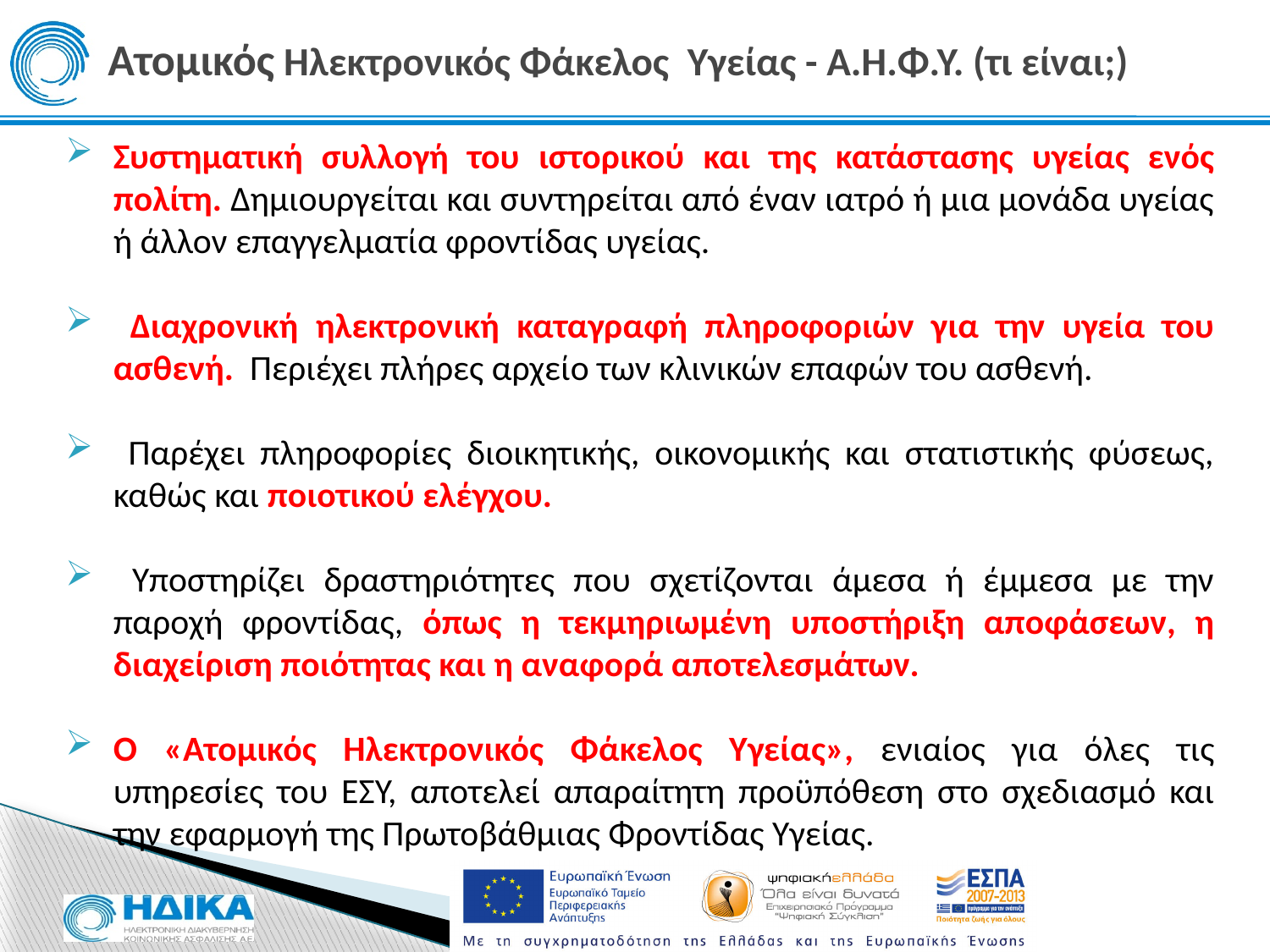

# Ατομικός Ηλεκτρονικός Φάκελος  Υγείας - Α.Η.Φ.Υ. (τι είναι;)
Συστηματική συλλογή του ιστορικού και της κατάστασης υγείας ενός πολίτη. Δημιουργείται και συντηρείται από έναν ιατρό ή μια μονάδα υγείας ή άλλον επαγγελματία φροντίδας υγείας.

 Διαχρονική ηλεκτρονική καταγραφή πληροφοριών για την υγεία του ασθενή.  Περιέχει πλήρες αρχείο των κλινικών επαφών του ασθενή.

 Παρέχει πληροφορίες διοικητικής, οικονομικής και στατιστικής φύσεως, καθώς και ποιοτικού ελέγχου.

 Υποστηρίζει δραστηριότητες που σχετίζονται άμεσα ή έμμεσα με την παροχή φροντίδας, όπως η τεκμηριωμένη υποστήριξη αποφάσεων, η διαχείριση ποιότητας και η αναφορά αποτελεσμάτων.

Ο «Ατομικός Ηλεκτρονικός Φάκελος Υγείας», ενιαίος για όλες τις υπηρεσίες του ΕΣΥ, αποτελεί απαραίτητη προϋπόθεση στο σχεδιασμό και την εφαρμογή της Πρωτοβάθμιας Φροντίδας Υγείας.